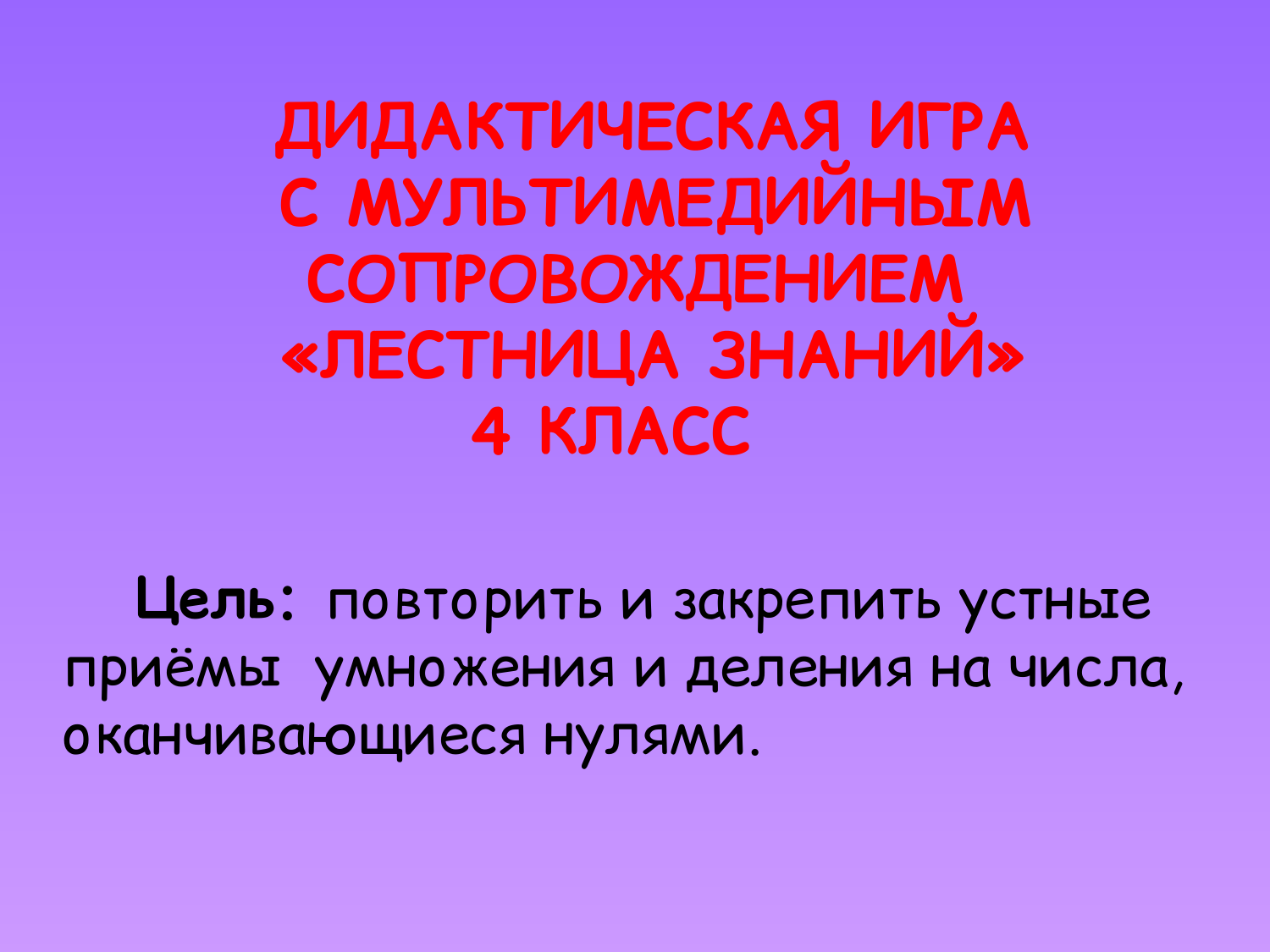

Дидактическая игра
       С мультимедийным
        сопровождением
       «Лестница Знаний»
              4 класс
   Цель: повторить и закрепить устные  приёмы  умножения и деления на числа, оканчивающиеся нулями.